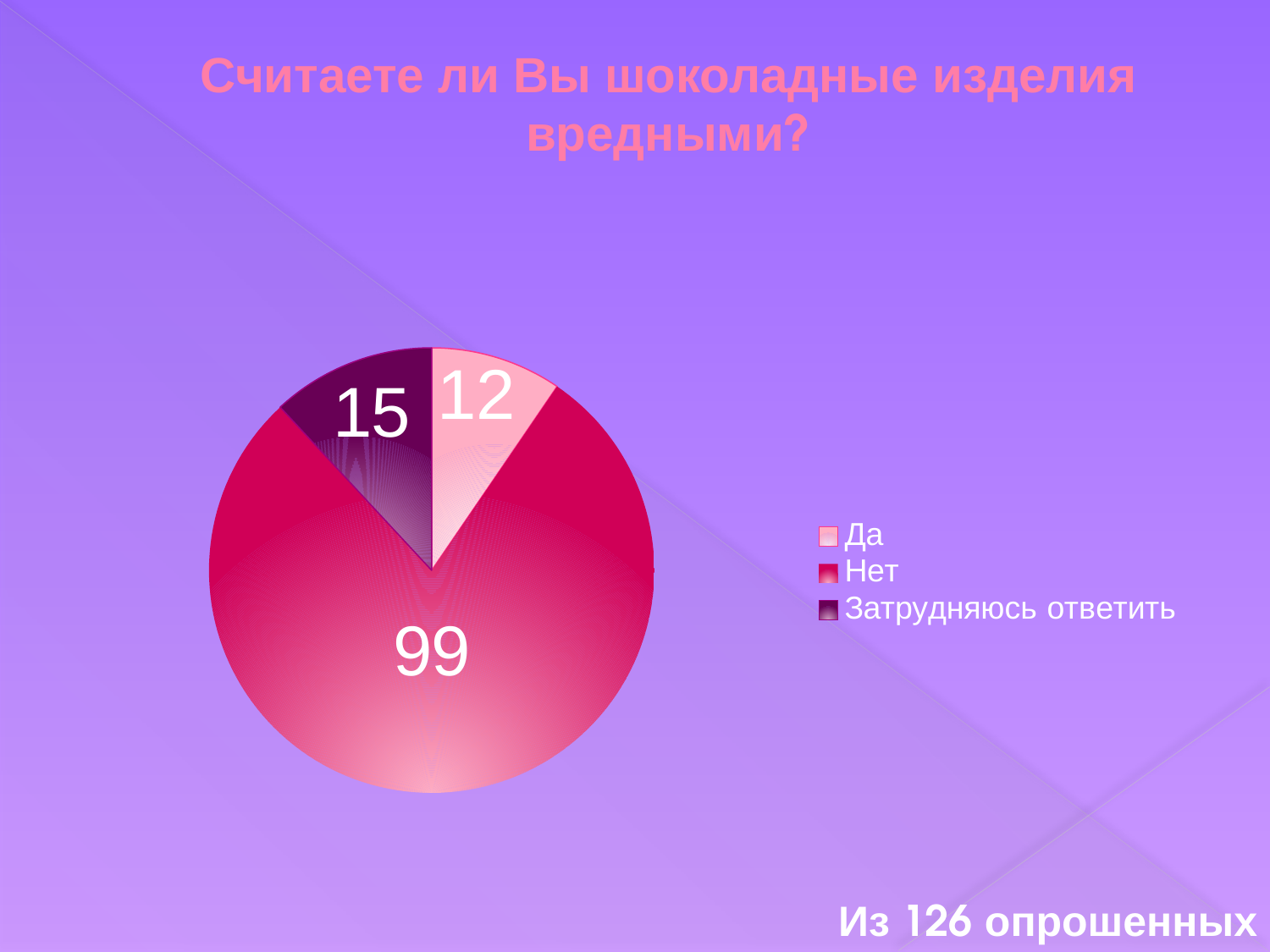

# Считаете ли Вы шоколадные изделия вредными?

### Chart

| Category | Столбец1 |
|---|---|
| Да | 12.0 |
| Нет | 99.0 |
| Затрудняюсь ответить | 15.0 |
Из 126 опрошенных